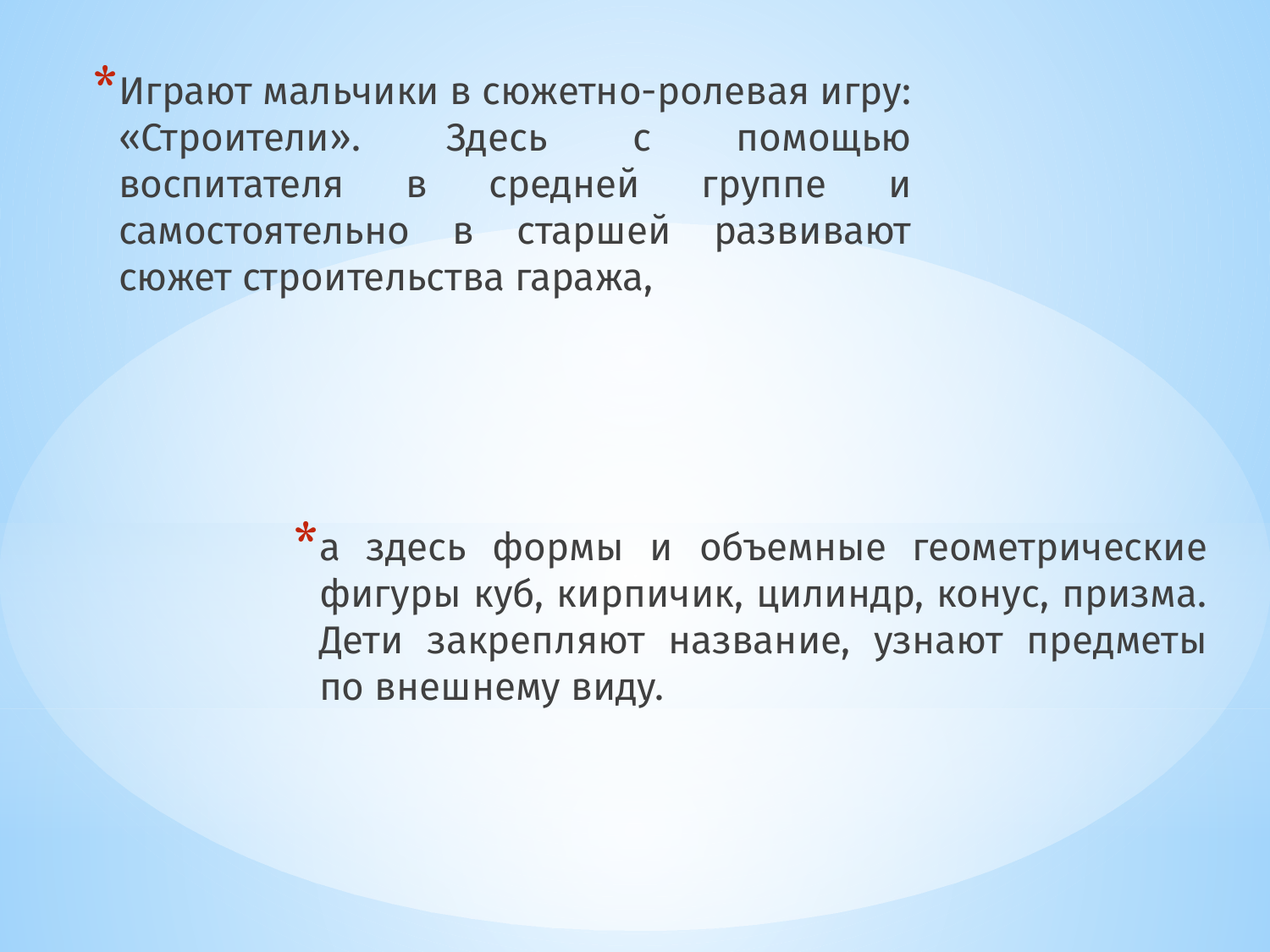

Играют мальчики в сюжетно-ролевая игру: «Строители». Здесь с помощью воспитателя в средней группе и самостоятельно в старшей развивают сюжет строительства гаража,

а здесь формы и объемные геометрические фигуры куб, кирпичик, цилиндр, конус, призма. Дети закрепляют название, узнают предметы по внешнему виду.